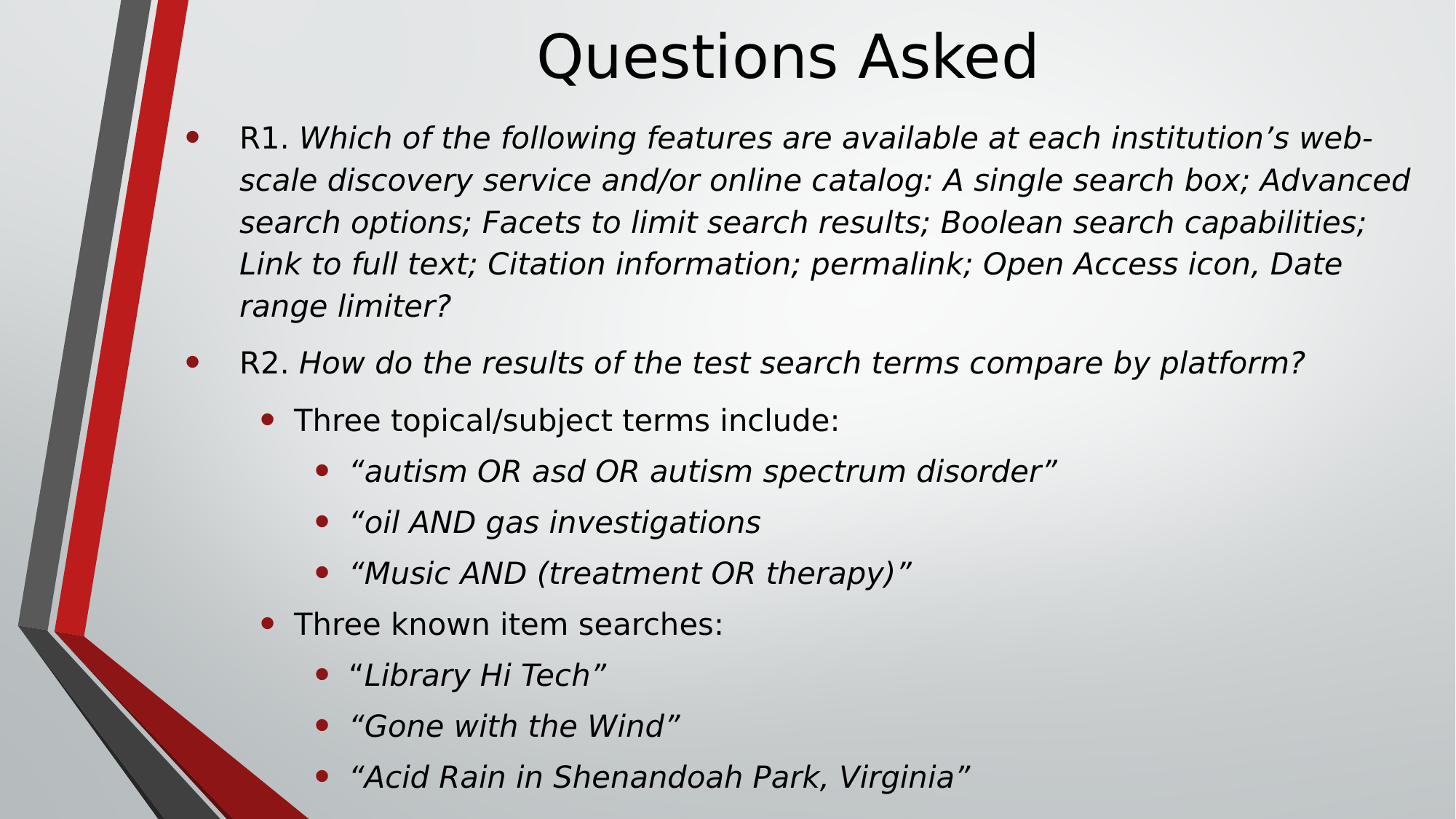

# Questions Asked
R1. Which of the following features are available at each institution’s web-scale discovery service and/or online catalog: A single search box; Advanced search options; Facets to limit search results; Boolean search capabilities; Link to full text; Citation information; permalink; Open Access icon, Date range limiter?
R2. How do the results of the test search terms compare by platform?
Three topical/subject terms include:
“autism OR asd OR autism spectrum disorder”
“oil AND gas investigations
“Music AND (treatment OR therapy)”
Three known item searches:
“Library Hi Tech”
“Gone with the Wind”
“Acid Rain in Shenandoah Park, Virginia”